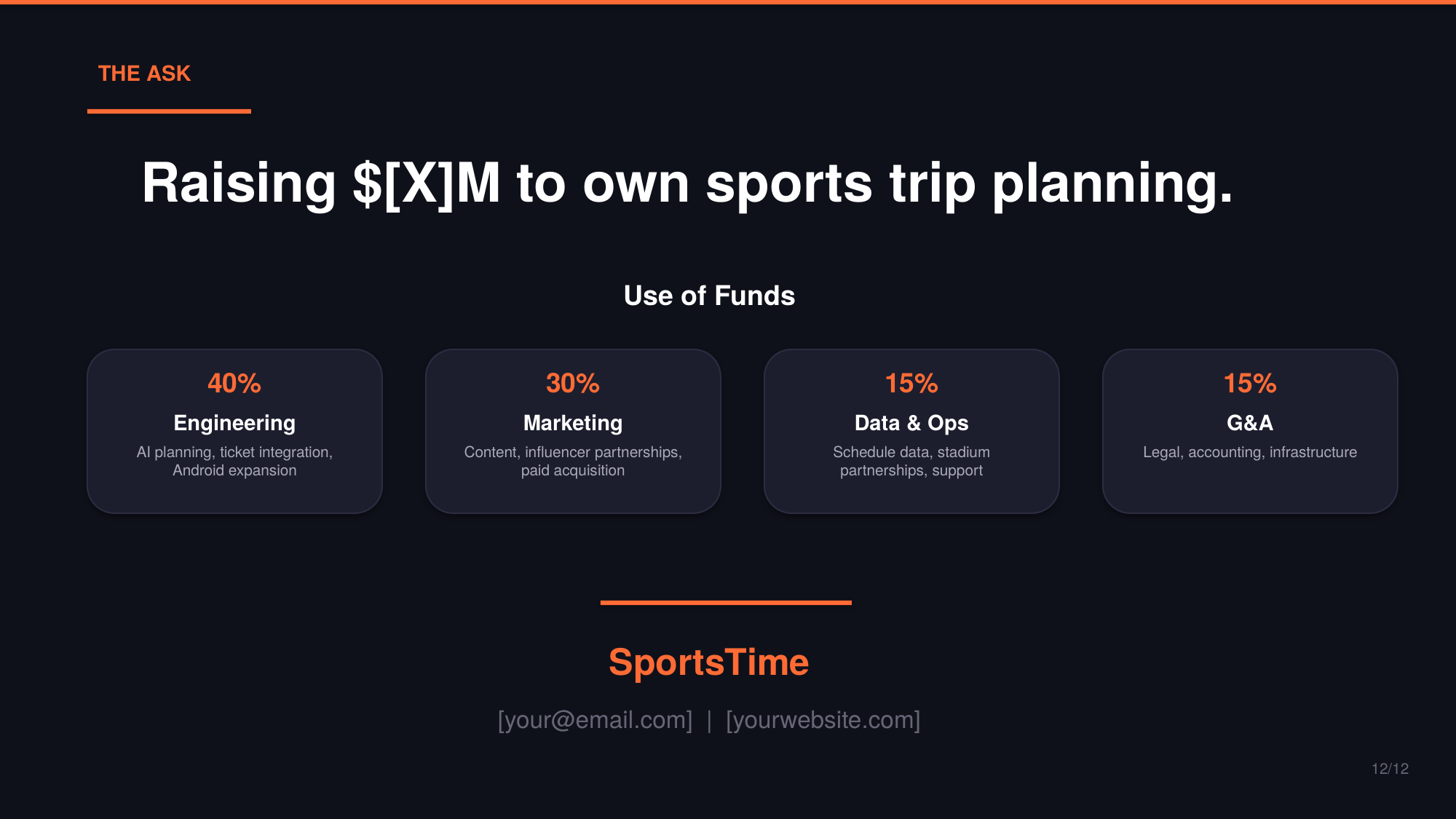

THE ASK

Raising $[X]M to own sports trip planning.
Use of Funds

40%
30%
15%
15%
Engineering
Marketing
Data & Ops
G&A
AI planning, ticket integration, Android expansion
Content, influencer partnerships, paid acquisition
Schedule data, stadium partnerships, support
Legal, accounting, infrastructure

SportsTime
[your@email.com]  |  [yourwebsite.com]
12/12